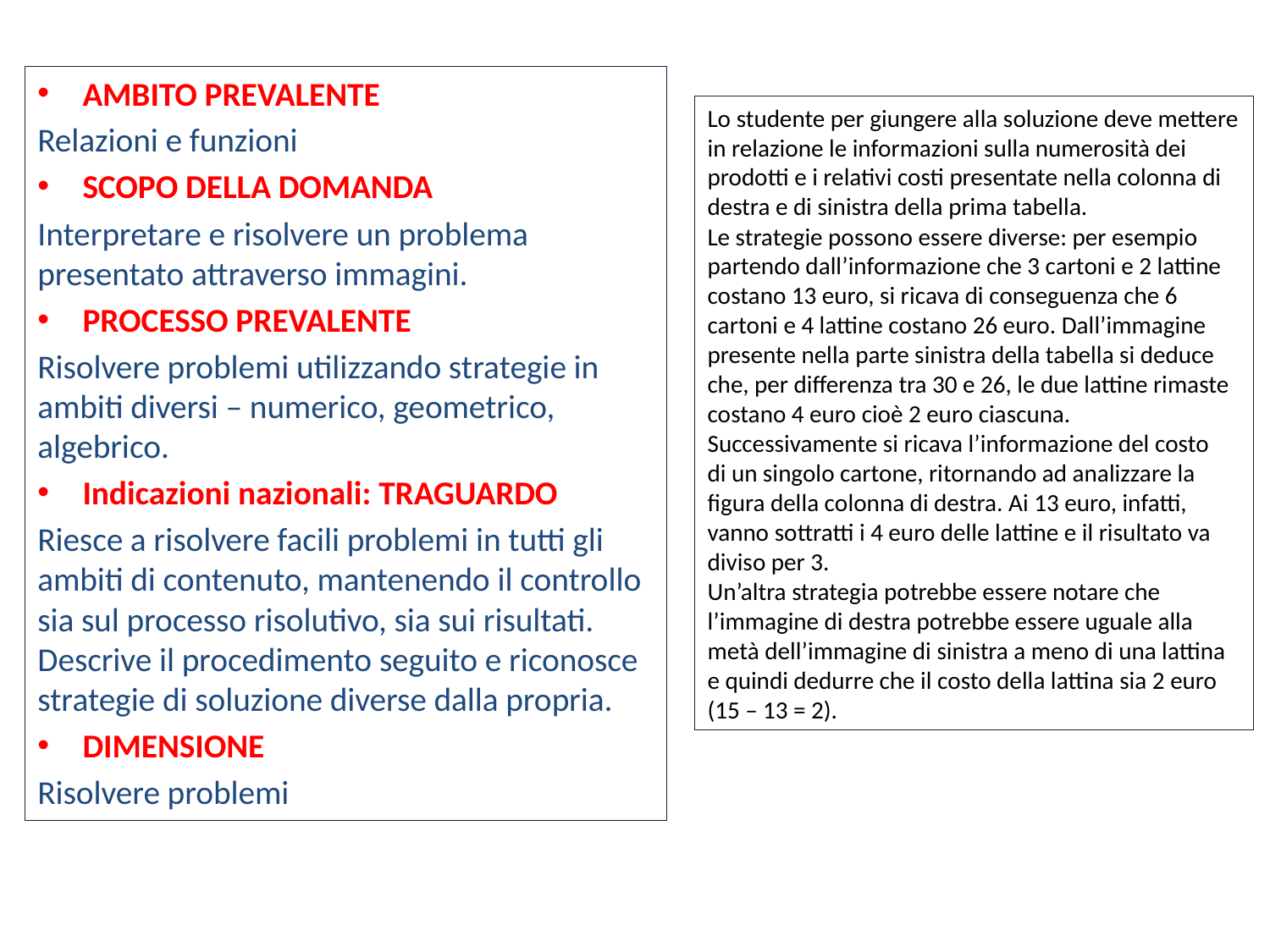

AMBITO PREVALENTE
Relazioni e funzioni
SCOPO DELLA DOMANDA
Interpretare e risolvere un problema presentato attraverso immagini.
PROCESSO PREVALENTE
Risolvere problemi utilizzando strategie in ambiti diversi – numerico, geometrico, algebrico.
Indicazioni nazionali: TRAGUARDO
Riesce a risolvere facili problemi in tutti gli ambiti di contenuto, mantenendo il controllo sia sul processo risolutivo, sia sui risultati. Descrive il procedimento seguito e riconosce strategie di soluzione diverse dalla propria.
DIMENSIONE
Risolvere problemi
Lo studente per giungere alla soluzione deve mettere
in relazione le informazioni sulla numerosità dei
prodotti e i relativi costi presentate nella colonna di
destra e di sinistra della prima tabella.
Le strategie possono essere diverse: per esempio
partendo dall’informazione che 3 cartoni e 2 lattine
costano 13 euro, si ricava di conseguenza che 6
cartoni e 4 lattine costano 26 euro. Dall’immagine
presente nella parte sinistra della tabella si deduce
che, per differenza tra 30 e 26, le due lattine rimaste
costano 4 euro cioè 2 euro ciascuna.
Successivamente si ricava l’informazione del costo
di un singolo cartone, ritornando ad analizzare la
figura della colonna di destra. Ai 13 euro, infatti,
vanno sottratti i 4 euro delle lattine e il risultato va
diviso per 3.
Un’altra strategia potrebbe essere notare che
l’immagine di destra potrebbe essere uguale alla
metà dell’immagine di sinistra a meno di una lattina
e quindi dedurre che il costo della lattina sia 2 euro
(15 – 13 = 2).